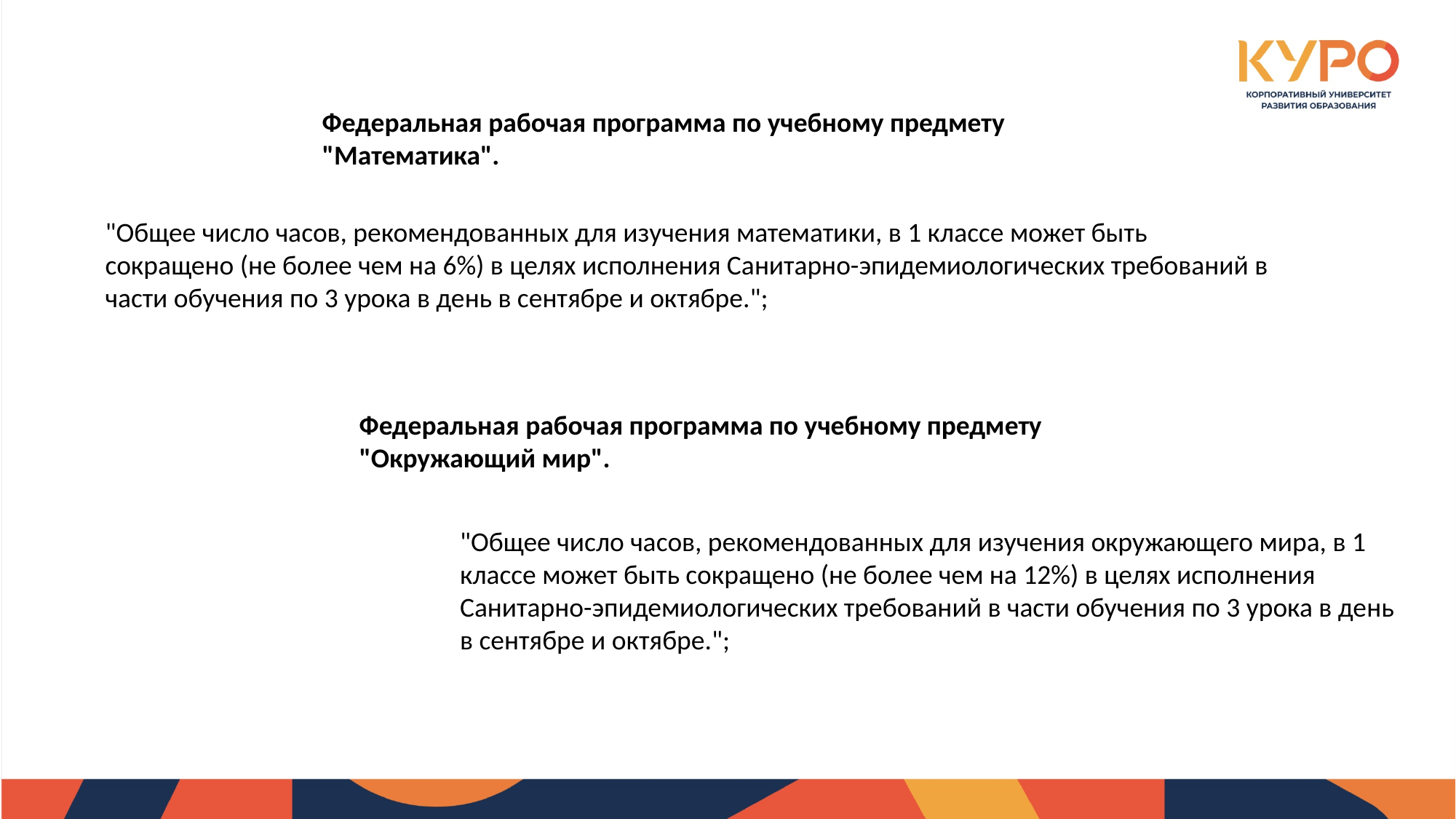

Федеральная рабочая программа по учебному предмету
"Математика".
"Общее число часов, рекомендованных для изучения математики, в 1 классе может быть сокращено (не более чем на 6%) в целях исполнения Санитарно-эпидемиологических требований в части обучения по 3 урока в день в сентябре и октябре.";
Федеральная рабочая программа по учебному предмету
"Окружающий мир".
"Общее число часов, рекомендованных для изучения окружающего мира, в 1 классе может быть сокращено (не более чем на 12%) в целях исполнения Санитарно-эпидемиологических требований в части обучения по 3 урока в день в сентябре и октябре.";